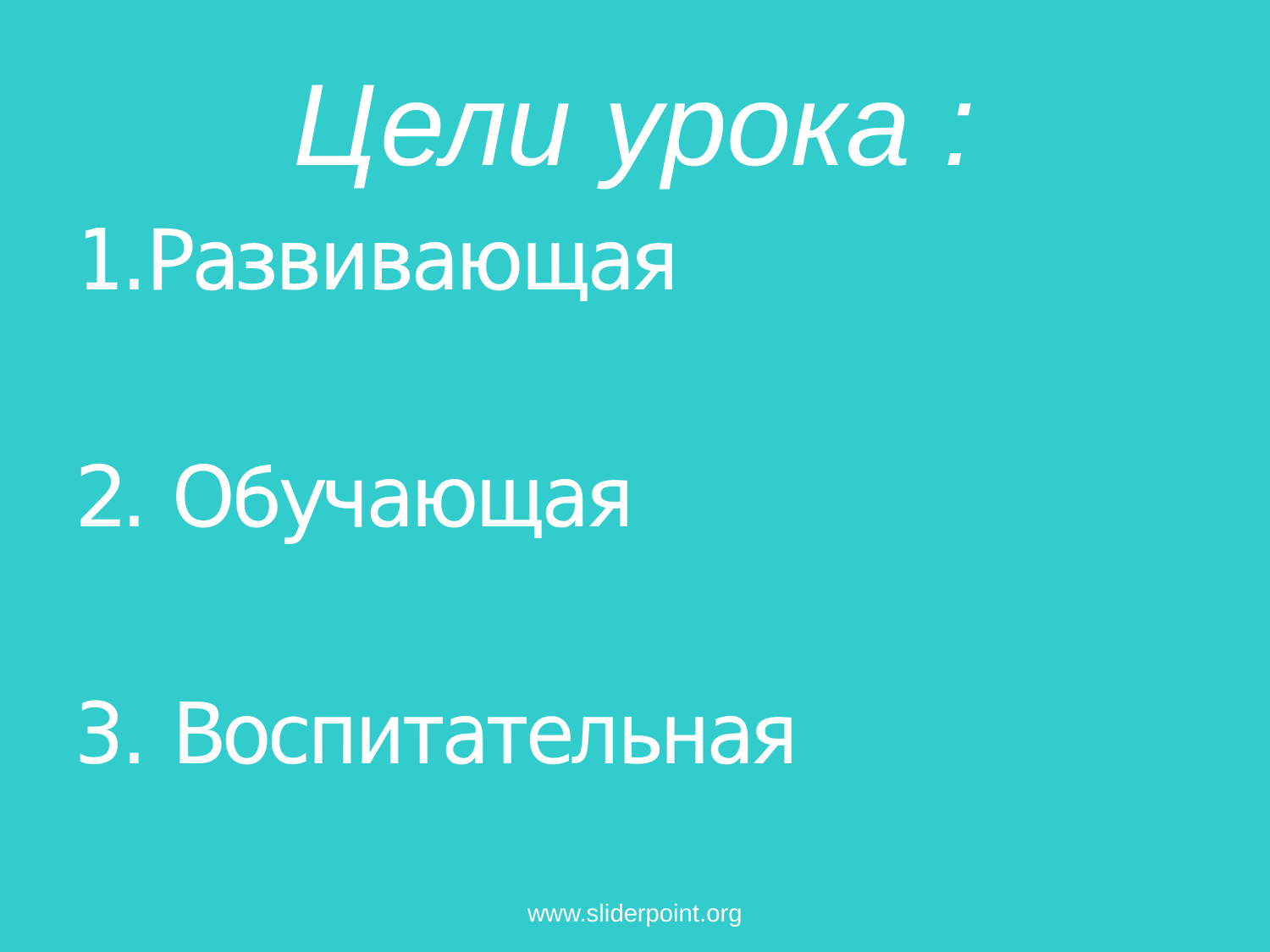

Цели урока :
1.Развивающая

2. Обучающая

3. Воспитательная
www.sliderpoint.org